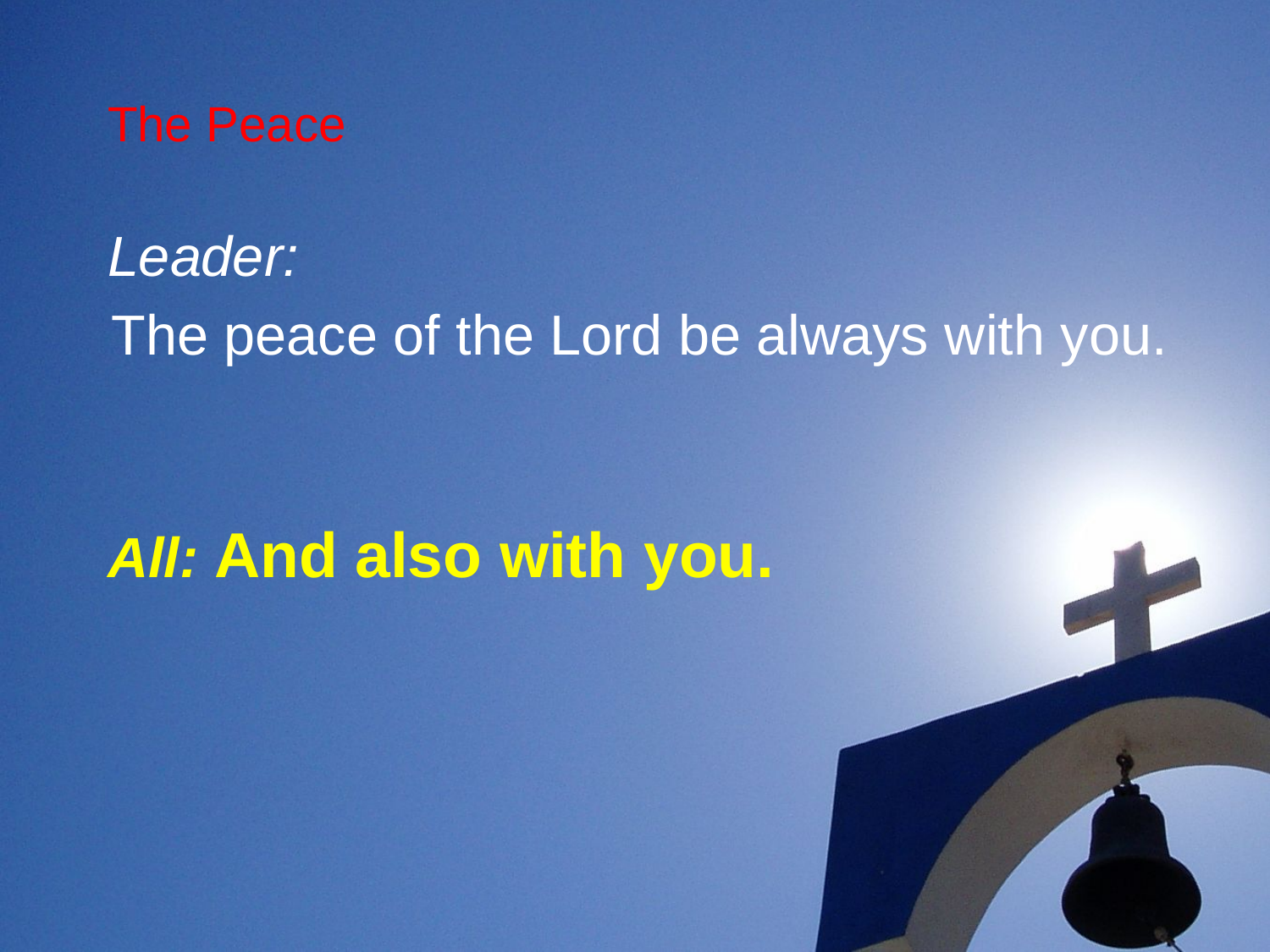

The Peace
Leader:
The peace of the Lord be always with you.
All: And also with you.